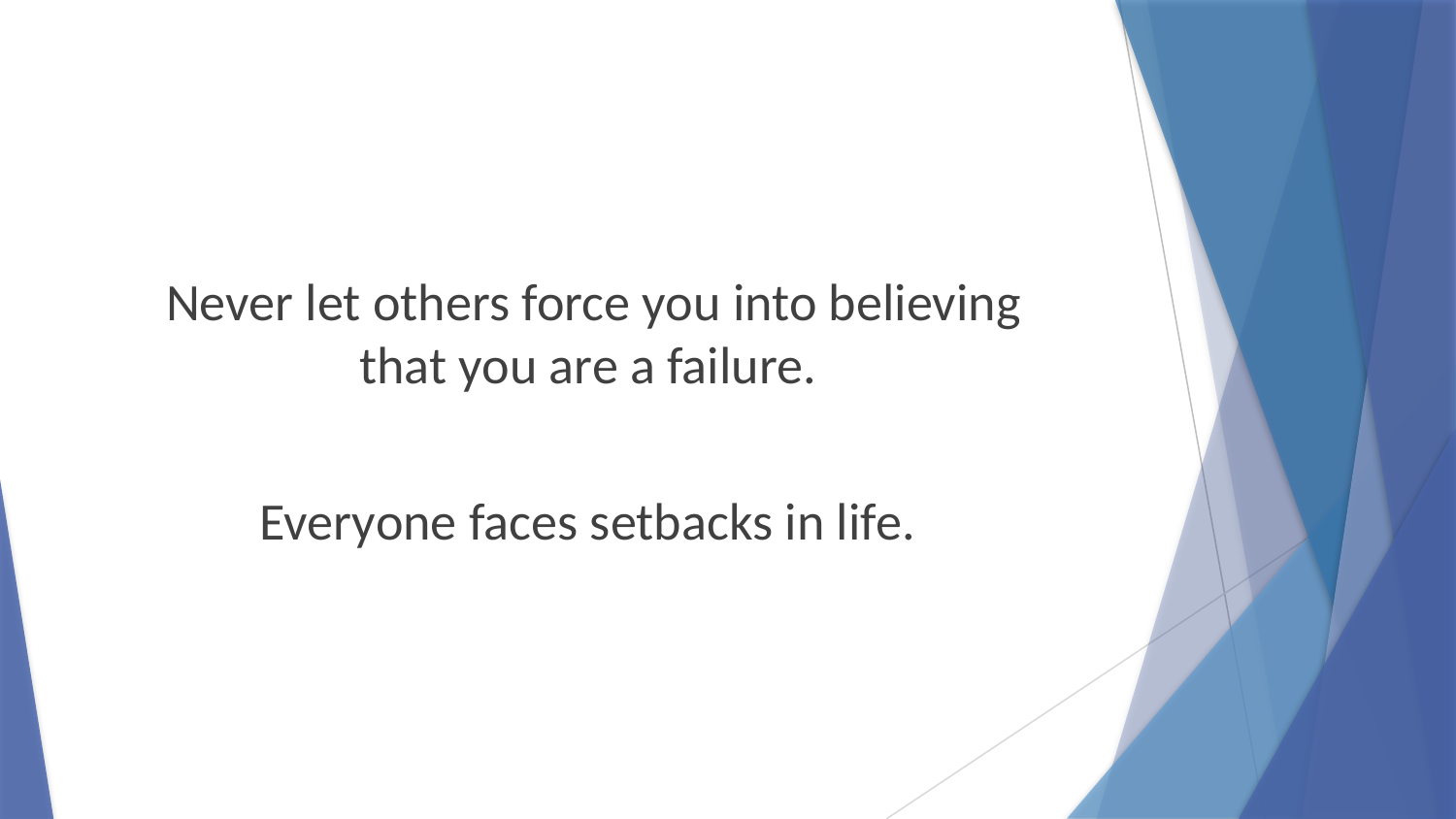

Never let others force you into believing
that you are a failure.

Everyone faces setbacks in life.